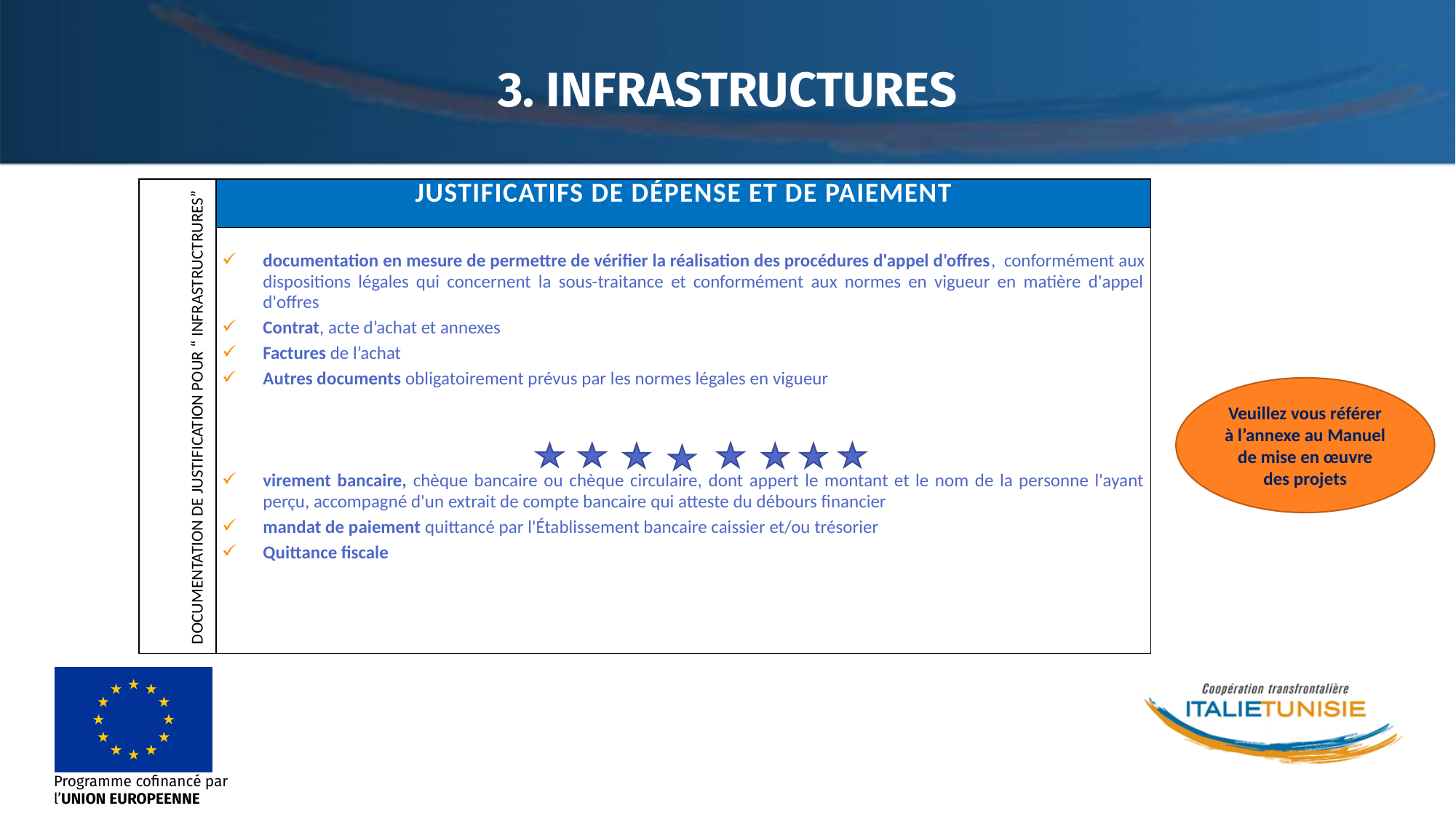

3. INFRASTRUCTURES

|  | justificatifs de dépense et de paiement |
| --- | --- |
|  | documentation en mesure de permettre de vérifier la réalisation des procédures d'appel d'offres, conformément aux dispositions légales qui concernent la sous-traitance et conformément aux normes en vigueur en matière d'appel d'offres Contrat, acte d’achat et annexes Factures de l’achat Autres documents obligatoirement prévus par les normes légales en vigueur virement bancaire, chèque bancaire ou chèque circulaire, dont appert le montant et le nom de la personne l'ayant perçu, accompagné d'un extrait de compte bancaire qui atteste du débours financier mandat de paiement quittancé par l'Établissement bancaire caissier et/ou trésorier Quittance fiscale |
Veuillez vous référer à l’annexe au Manuel de mise en œuvre des projets
DOCUMENTATION DE JUSTIFICATION POUR “ INFRASTRUCTRURES”